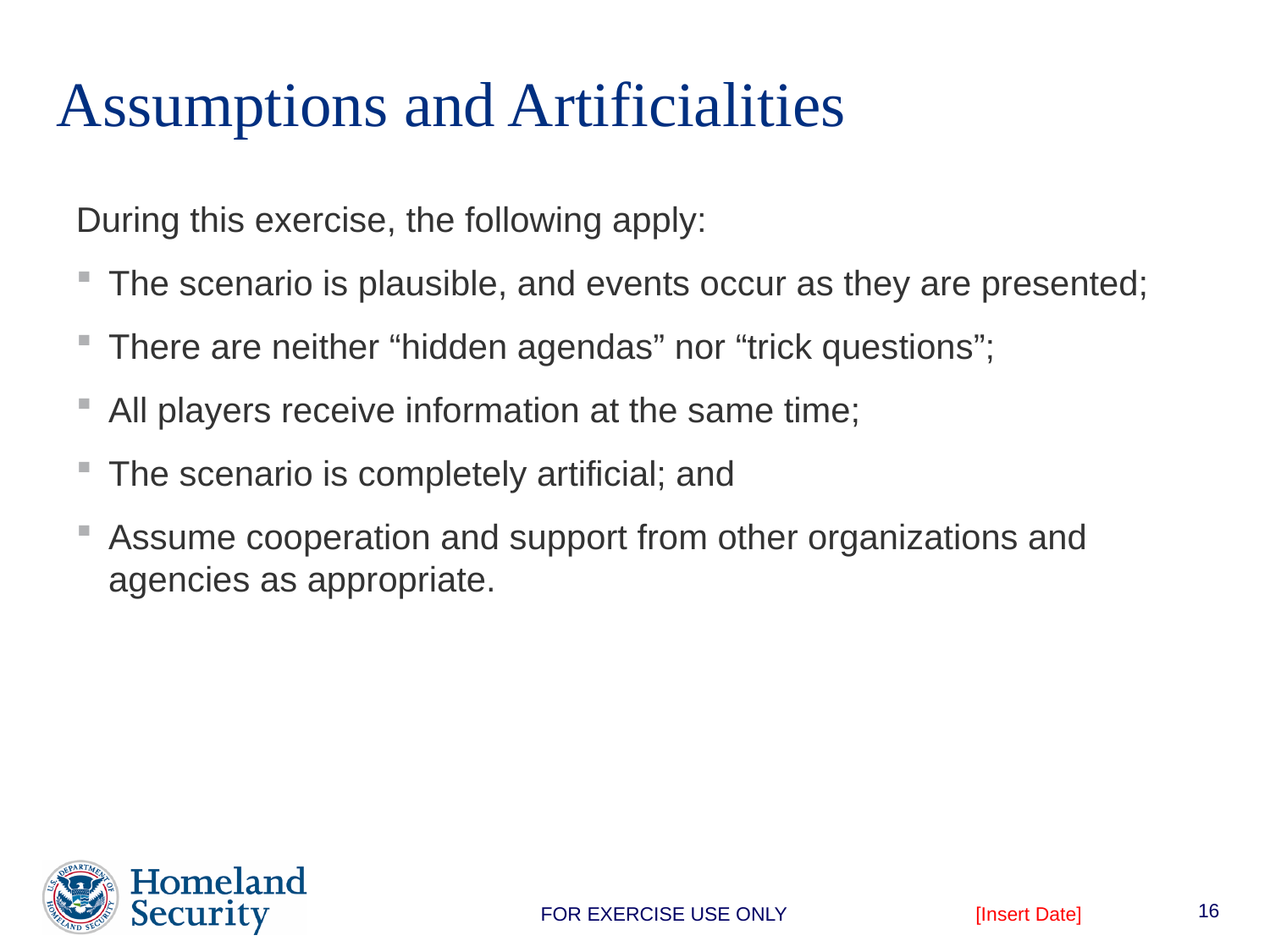

# Assumptions and Artificialities
During this exercise, the following apply:
The scenario is plausible, and events occur as they are presented;
There are neither “hidden agendas” nor “trick questions”;
All players receive information at the same time;
The scenario is completely artificial; and
Assume cooperation and support from other organizations and agencies as appropriate.
16